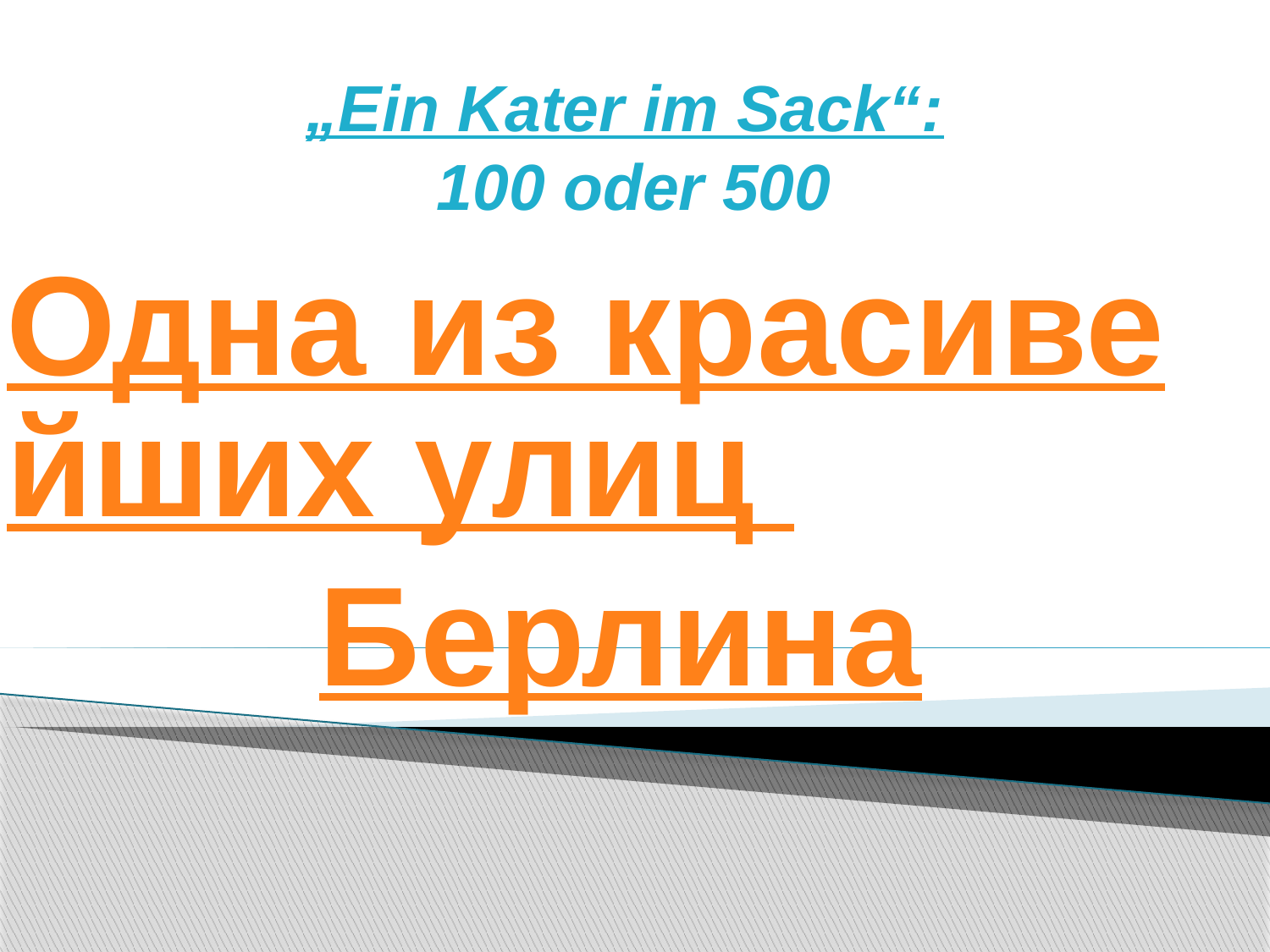

# „Ein Kater im Sack“: 100 oder 500
Одна из красивейших улиц Берлина